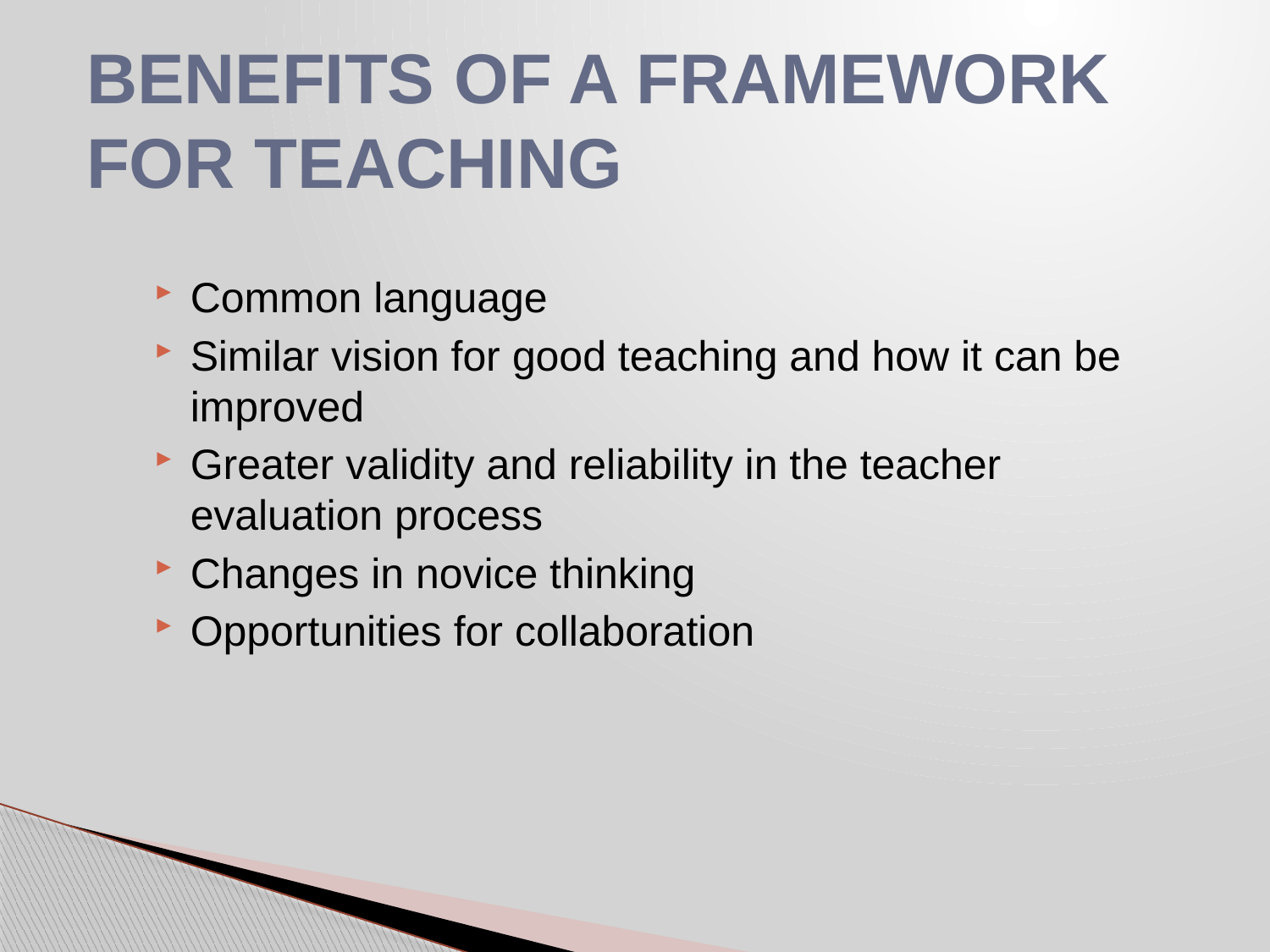

BENEFITS OF A FRAMEWORK FOR TEACHING
Common language
Similar vision for good teaching and how it can be improved
Greater validity and reliability in the teacher evaluation process
Changes in novice thinking
Opportunities for collaboration